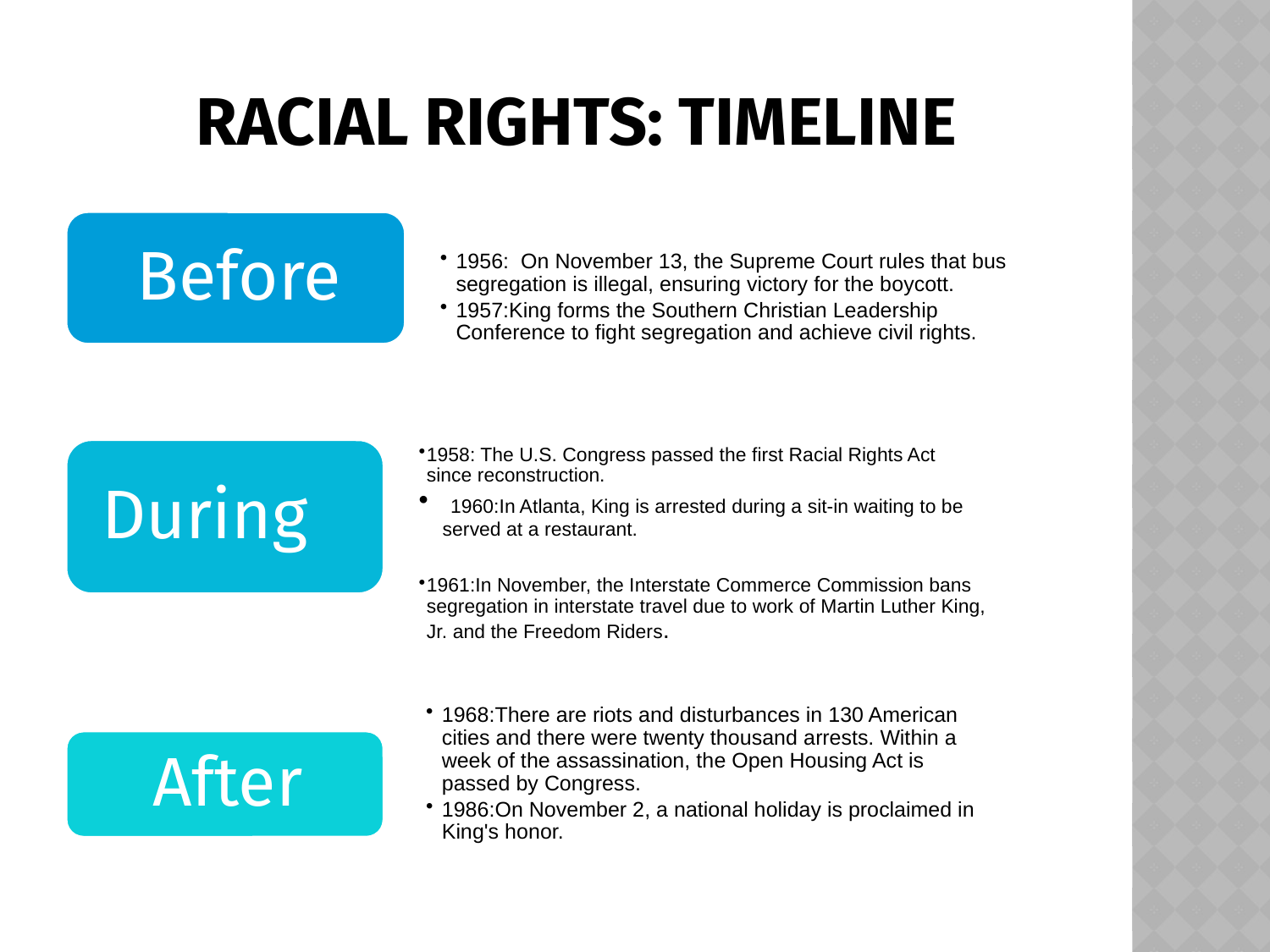

# Racial rights: timeline
1956:  On November 13, the Supreme Court rules that bus segregation is illegal, ensuring victory for the boycott.
1957:King forms the Southern Christian Leadership Conference to fight segregation and achieve civil rights.

Before

1958: The U.S. Congress passed the first Racial Rights Act since reconstruction.
 1960:In Atlanta, King is arrested during a sit-in waiting to be served at a restaurant.

1961:In November, the Interstate Commerce Commission bans segregation in interstate travel due to work of Martin Luther King, Jr. and the Freedom Riders.

During
1968:There are riots and disturbances in 130 American cities and there were twenty thousand arrests. Within a week of the assassination, the Open Housing Act is passed by Congress.
1986:On November 2, a national holiday is proclaimed in King's honor.
After